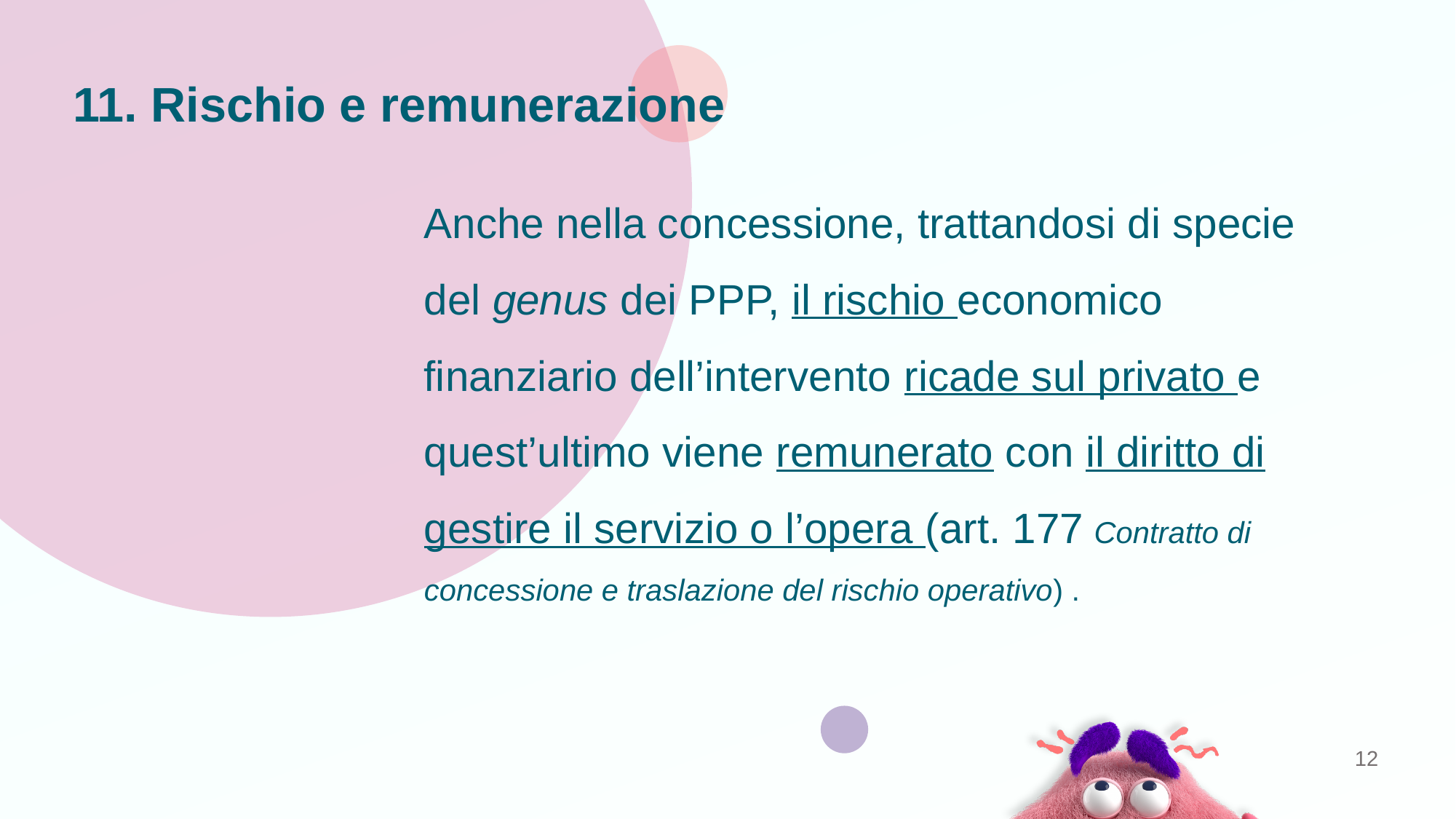

# 11. Rischio e remunerazione
Anche nella concessione, trattandosi di specie del genus dei PPP, il rischio economico finanziario dell’intervento ricade sul privato e quest’ultimo viene remunerato con il diritto di gestire il servizio o l’opera (art. 177 Contratto di concessione e traslazione del rischio operativo) .

12